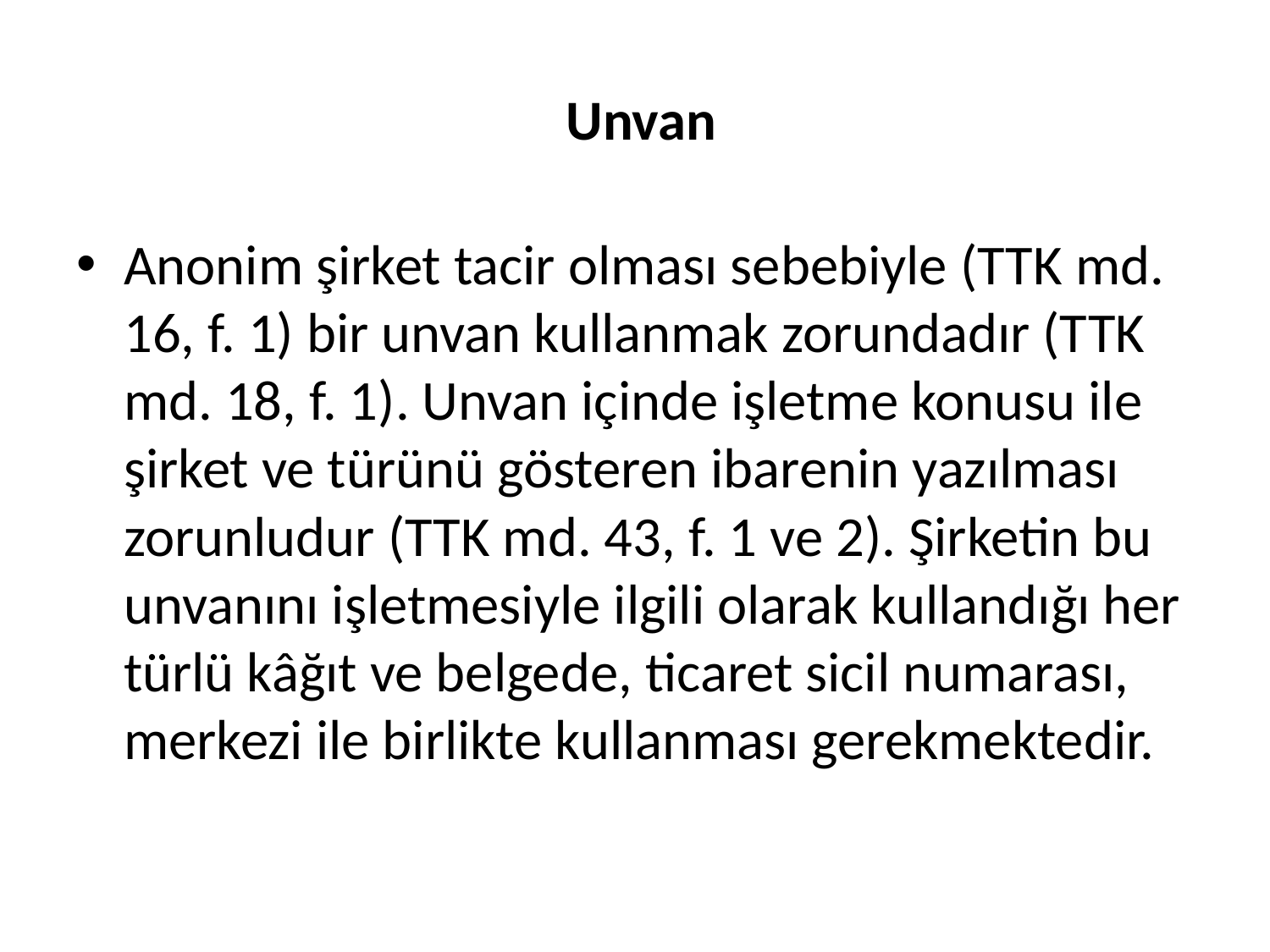

# Unvan
Anonim şirket tacir olması sebebiyle (TTK md. 16, f. 1) bir unvan kullanmak zorundadır (TTK md. 18, f. 1). Unvan içinde işletme konusu ile şirket ve türünü gösteren iba­renin yazılması zorunludur (TTK md. 43, f. 1 ve 2). Şirketin bu unvanını işletmesiyle ilgili olarak kullandığı her türlü kâğıt ve belgede, ticaret sicil numarası, merkezi ile birlikte kullanması gerekmektedir.